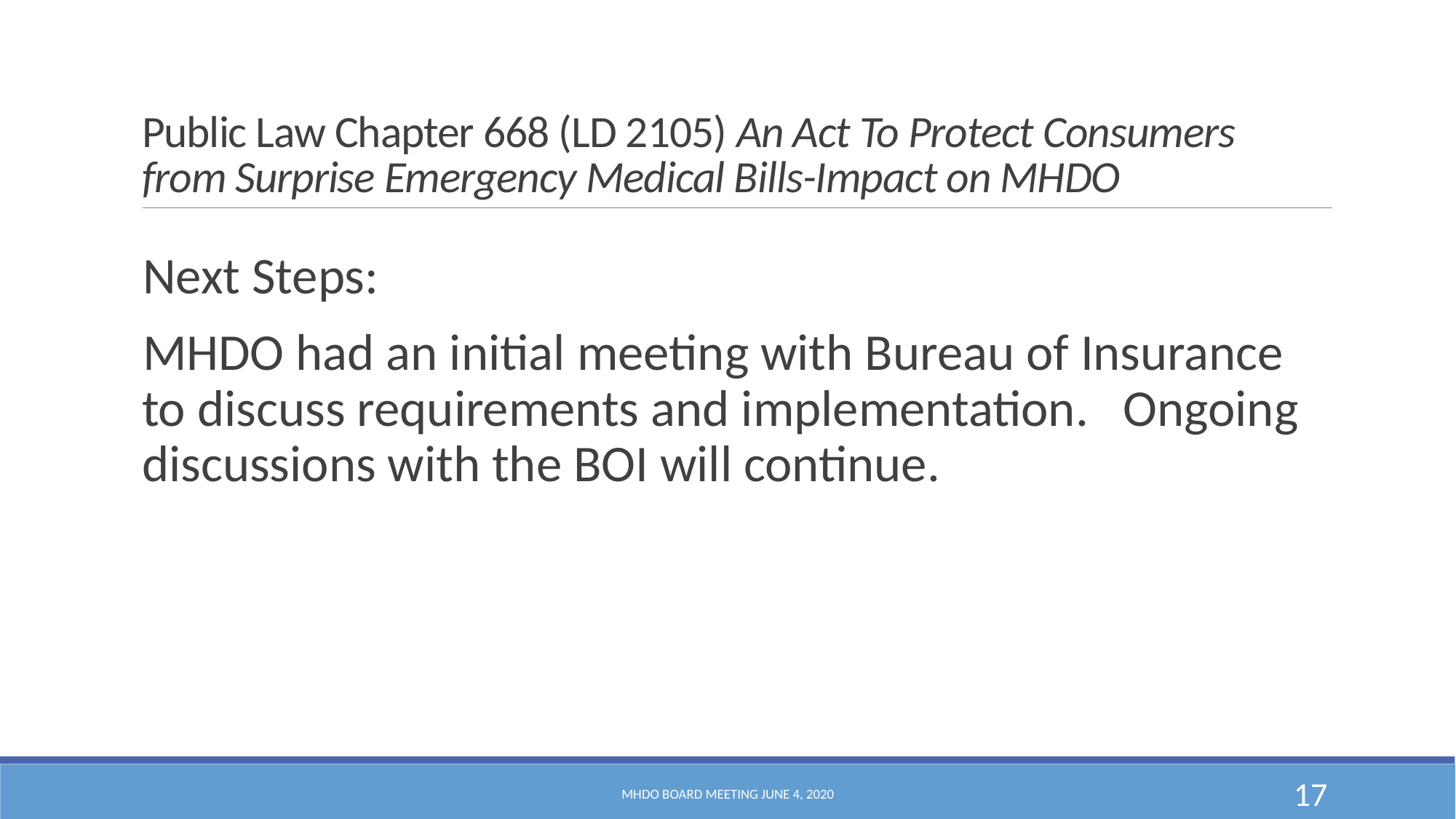

# Public Law Chapter 668 (LD 2105) An Act To Protect Consumers from Surprise Emergency Medical Bills-Impact on MHDO
Next Steps:
MHDO had an initial meeting with Bureau of Insurance to discuss requirements and implementation.   Ongoing discussions with the BOI will continue.
MHDO Board Meeting June 4, 2020
17